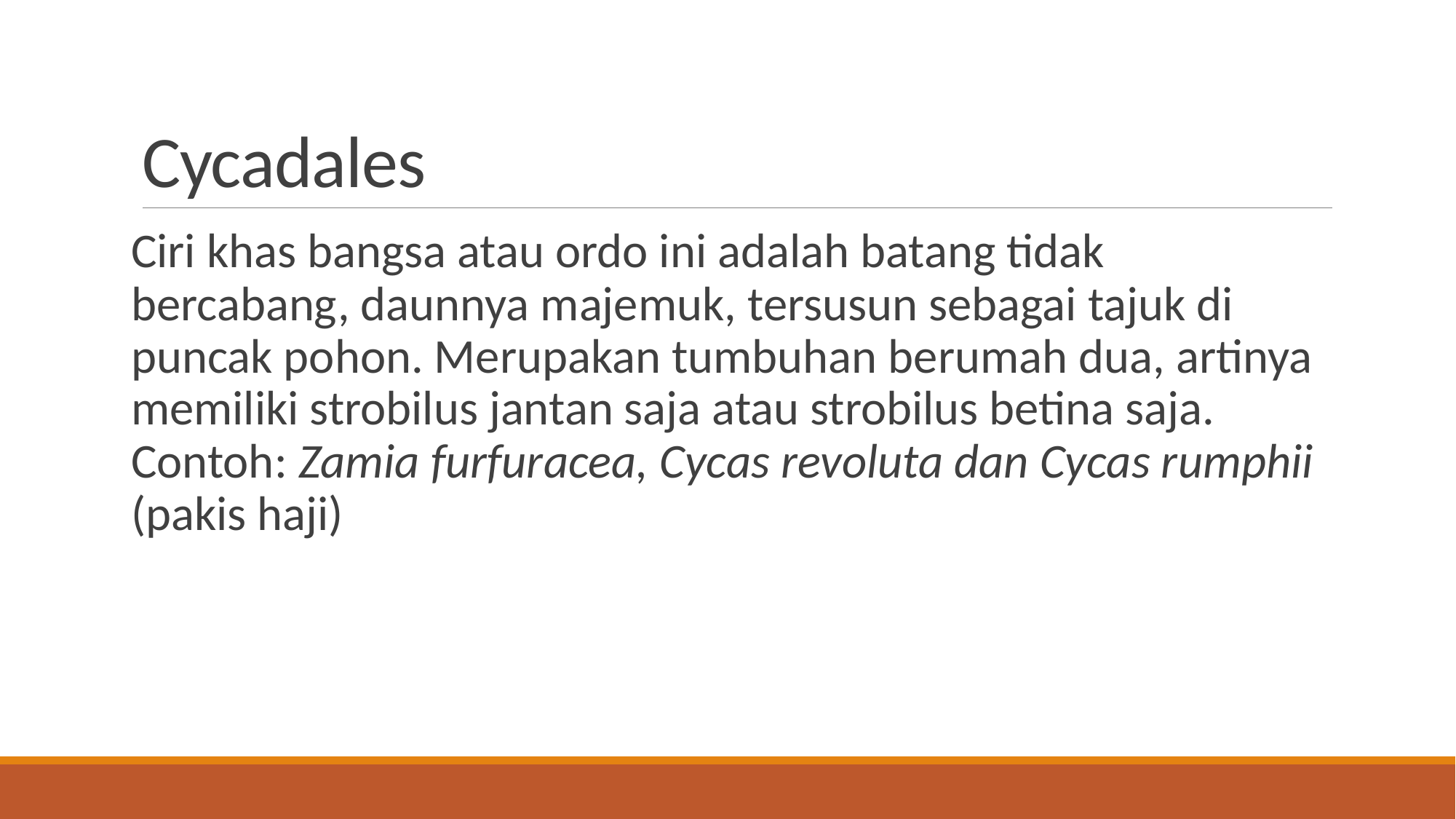

# Cycadales
Ciri khas bangsa atau ordo ini adalah batang tidak bercabang, daunnya majemuk, tersusun sebagai tajuk di puncak pohon. Merupakan tumbuhan berumah dua, artinya memiliki strobilus jantan saja atau strobilus betina saja. Contoh: Zamia furfuracea, Cycas revoluta dan Cycas rumphii (pakis haji)